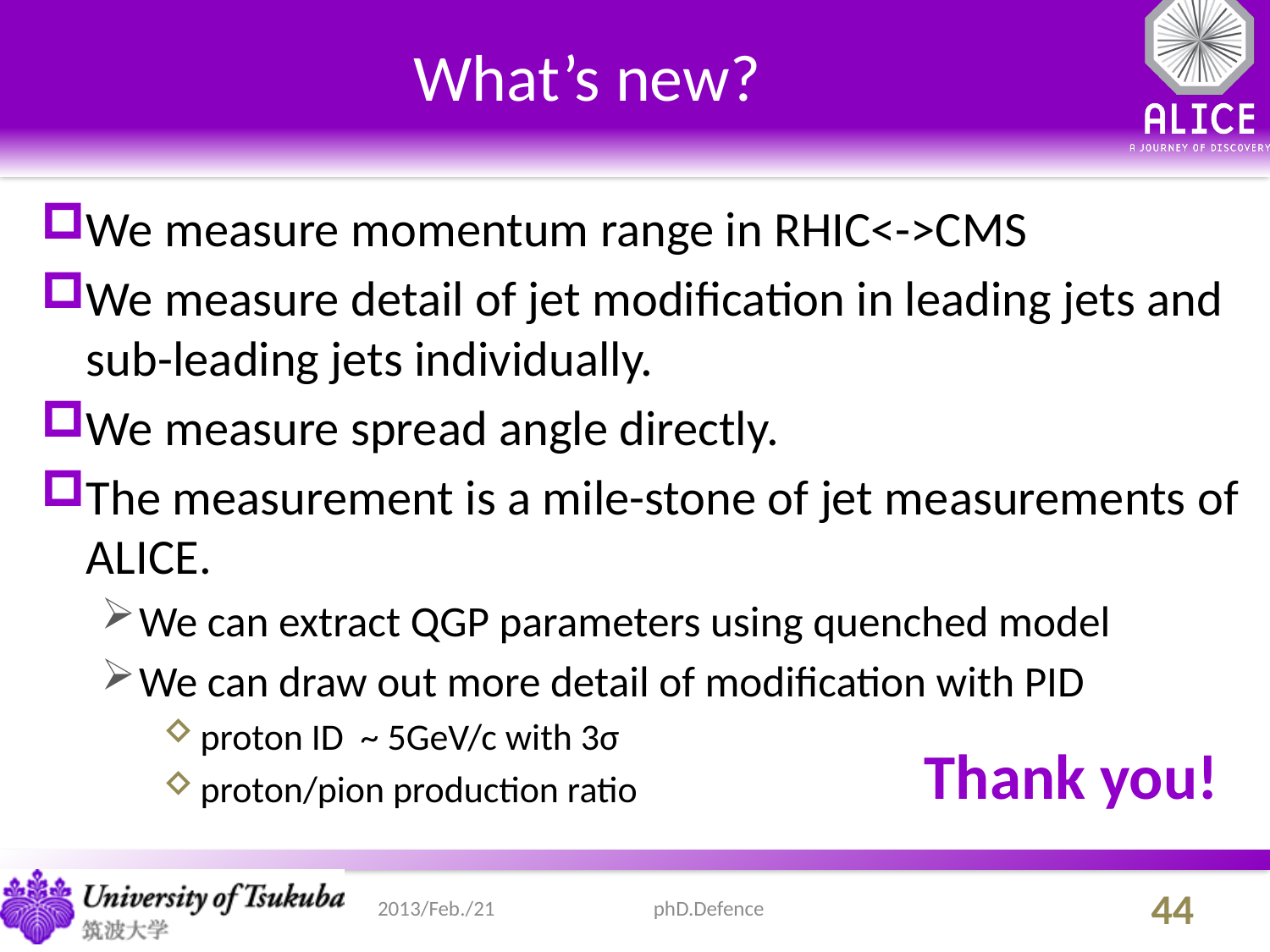

# What’s new?
We measure momentum range in RHIC<->CMS
We measure detail of jet modification in leading jets and sub-leading jets individually.
We measure spread angle directly.
The measurement is a mile-stone of jet measurements of ALICE.
We can extract QGP parameters using quenched model
We can draw out more detail of modification with PID
 proton ID  ~ 5GeV/c with 3σ
 proton/pion production ratio
Thank you!
phD.Defence
44
2013/Feb./21